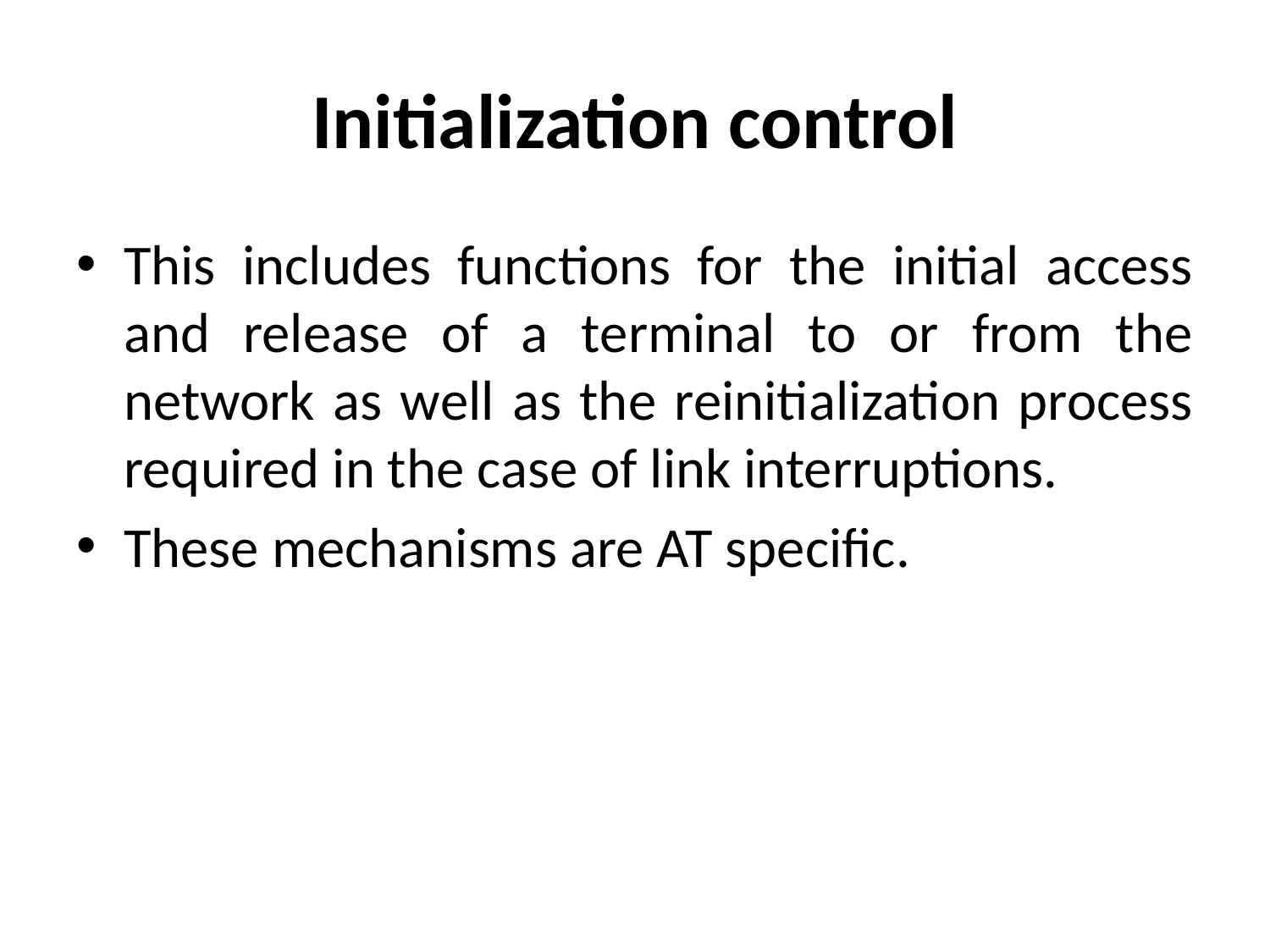

# Initialization control
This includes functions for the initial access and release of a terminal to or from the network as well as the reinitialization process required in the case of link interruptions.
These mechanisms are AT specific.